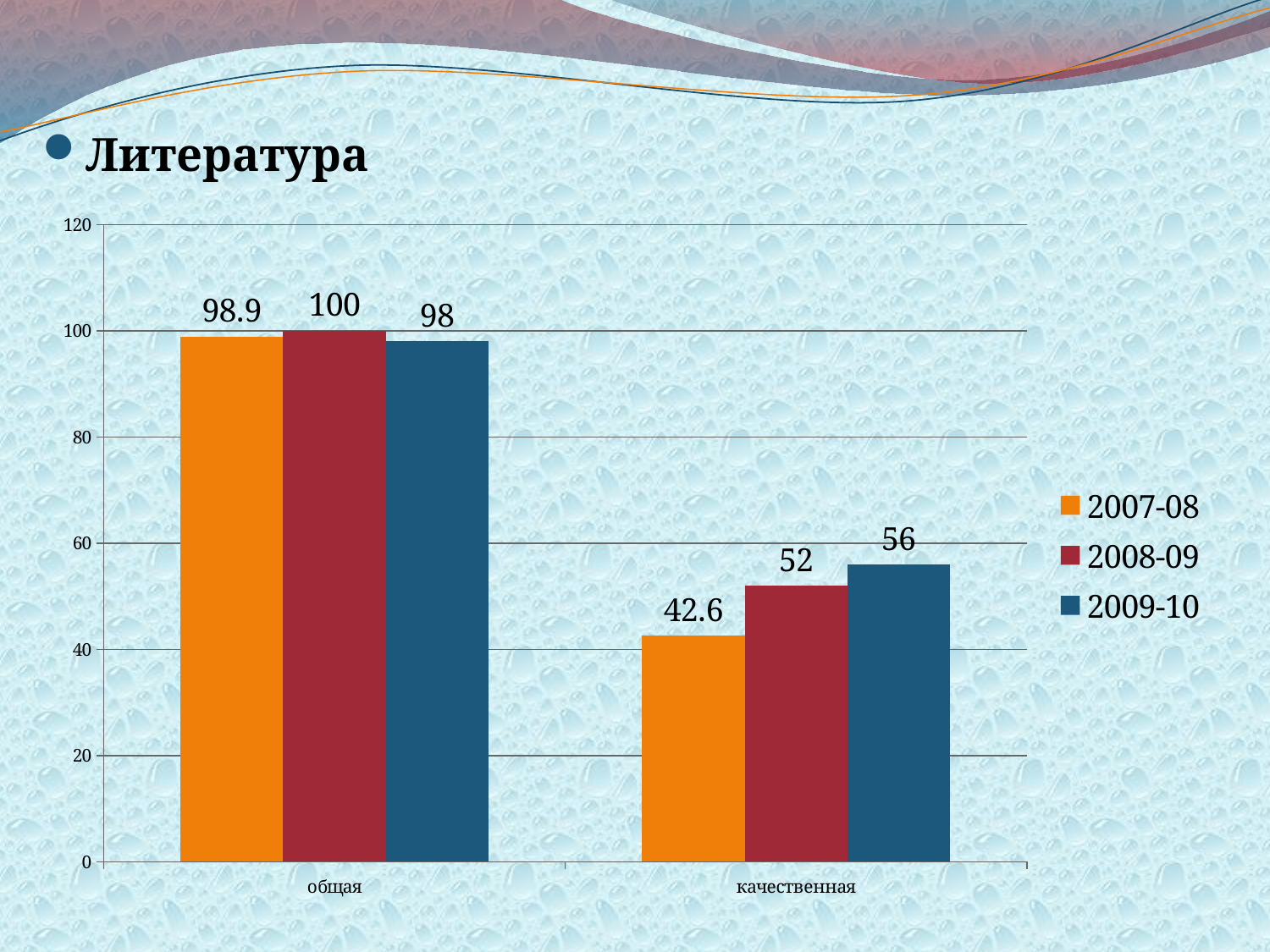

Литература

### Chart

| Category | 2007-08 | 2008-09 | 2009-10 |
|---|---|---|---|
| общая | 98.9 | 100.0 | 98.0 |
| качественная | 42.6 | 52.0 | 56.0 |